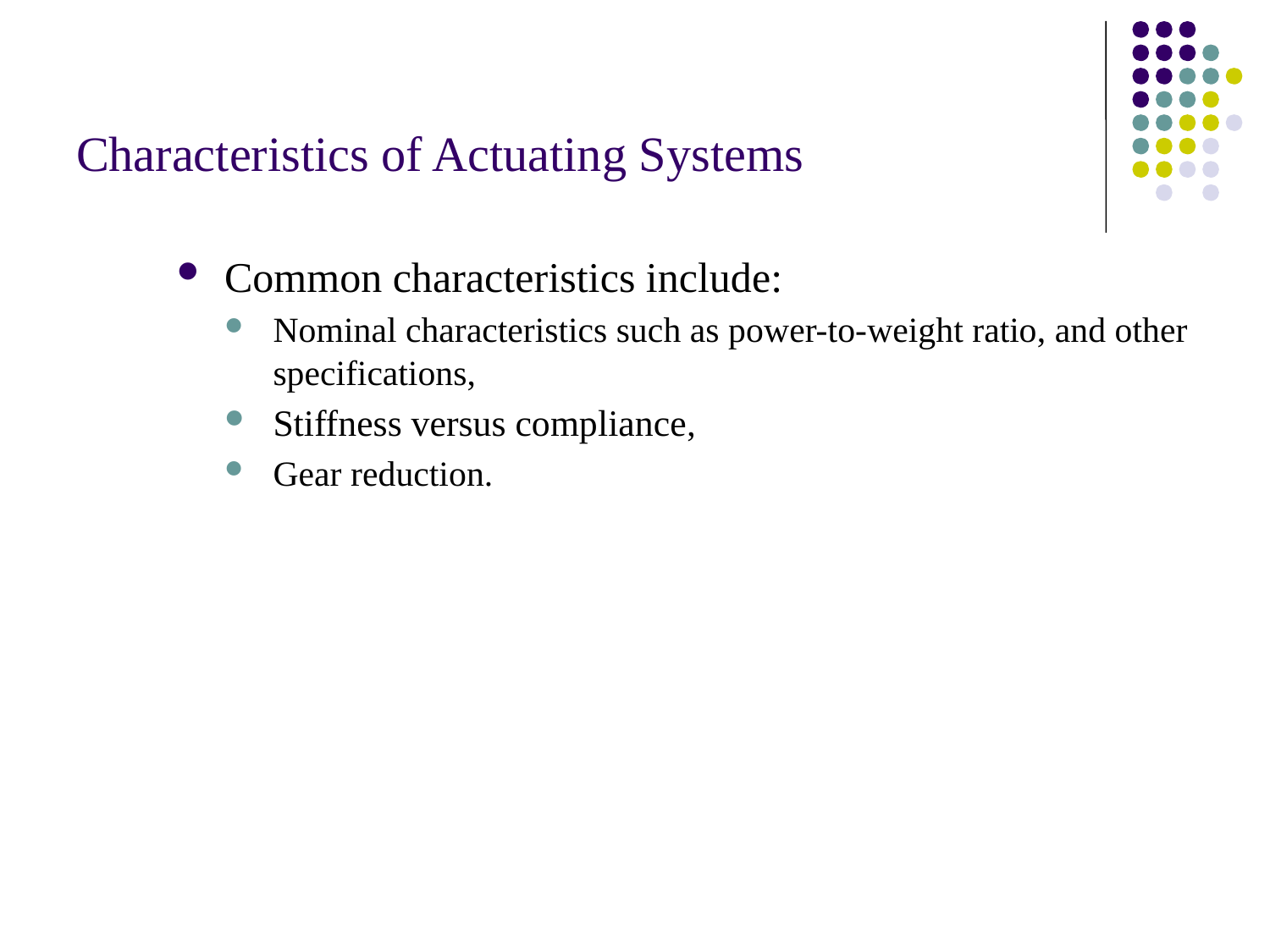

# Characteristics of Actuating Systems
Common characteristics include:
Nominal characteristics such as power-to-weight ratio, and other specifications,
Stiffness versus compliance,
Gear reduction.